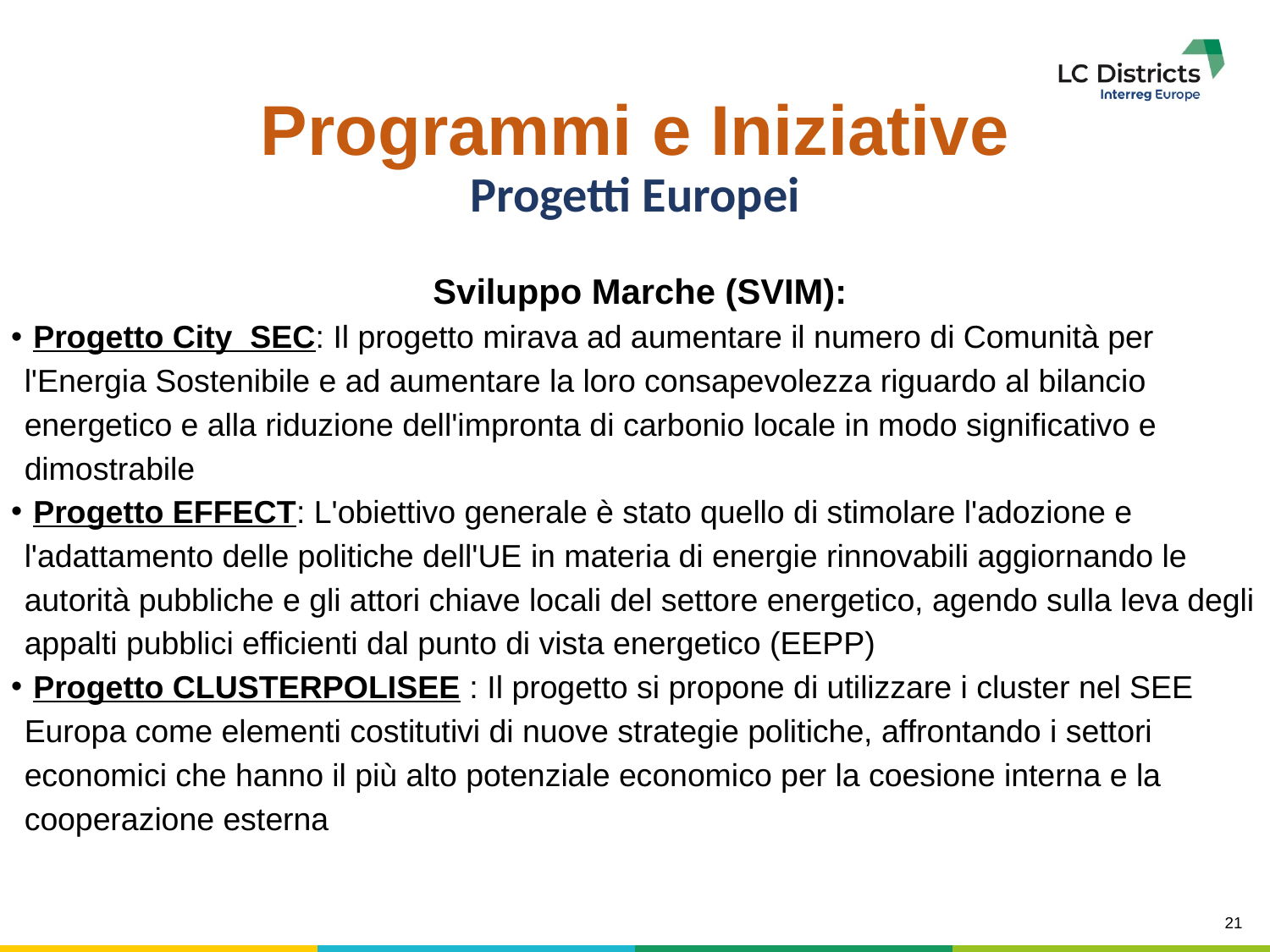

# Programmi e Iniziative
Progetti Europei
Sviluppo Marche (SVIM):
 Progetto City_SEC: Il progetto mirava ad aumentare il numero di Comunità per l'Energia Sostenibile e ad aumentare la loro consapevolezza riguardo al bilancio energetico e alla riduzione dell'impronta di carbonio locale in modo significativo e dimostrabile
 Progetto EFFECT: L'obiettivo generale è stato quello di stimolare l'adozione e l'adattamento delle politiche dell'UE in materia di energie rinnovabili aggiornando le autorità pubbliche e gli attori chiave locali del settore energetico, agendo sulla leva degli appalti pubblici efficienti dal punto di vista energetico (EEPP)
 Progetto CLUSTERPOLISEE : Il progetto si propone di utilizzare i cluster nel SEE Europa come elementi costitutivi di nuove strategie politiche, affrontando i settori economici che hanno il più alto potenziale economico per la coesione interna e la cooperazione esterna